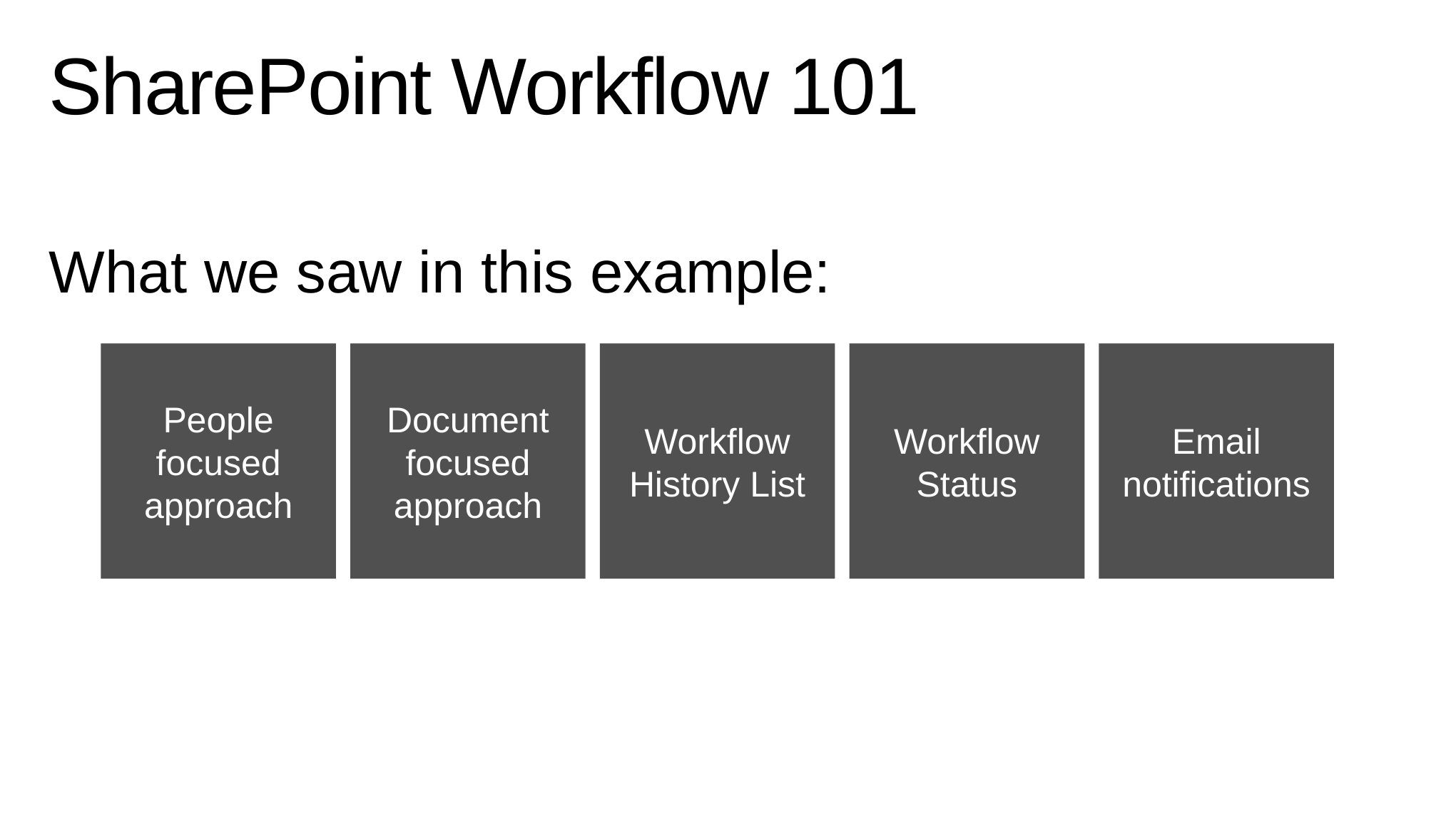

# SharePoint Workflow 101
What we saw in this example:
People focused approach
Document focused approach
Workflow History List
Workflow Status
Email notifications